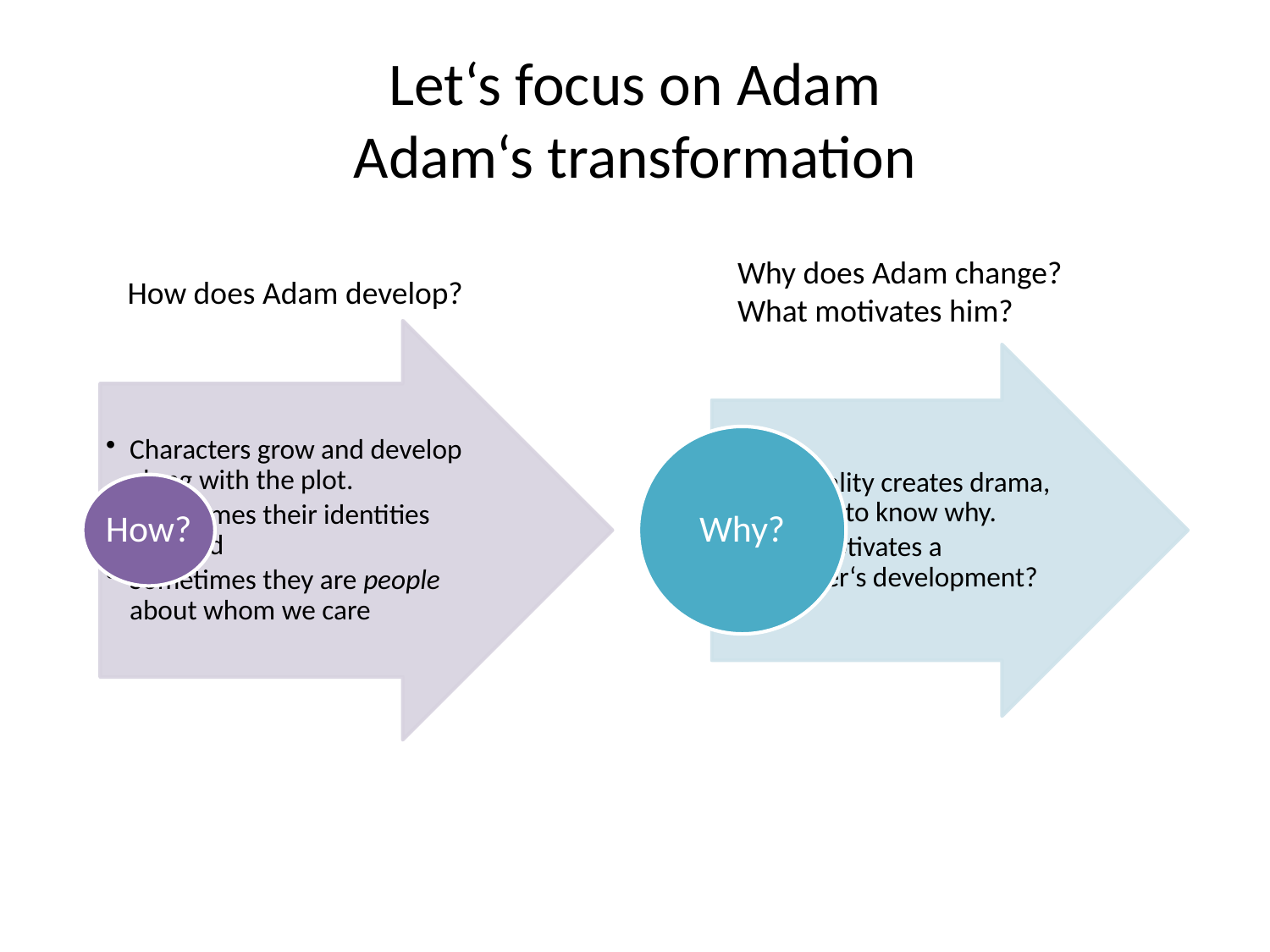

# Let‘s focus on Adam Adam‘s transformation
Characters grow and develop along with the plot.
Sometimes their identities are fluid
Sometimes they are people about whom we care
How?
As causality creates drama, we want to know why.
What motivates a character‘s development?
Why?
Why does Adam change?
What motivates him?
How does Adam develop?